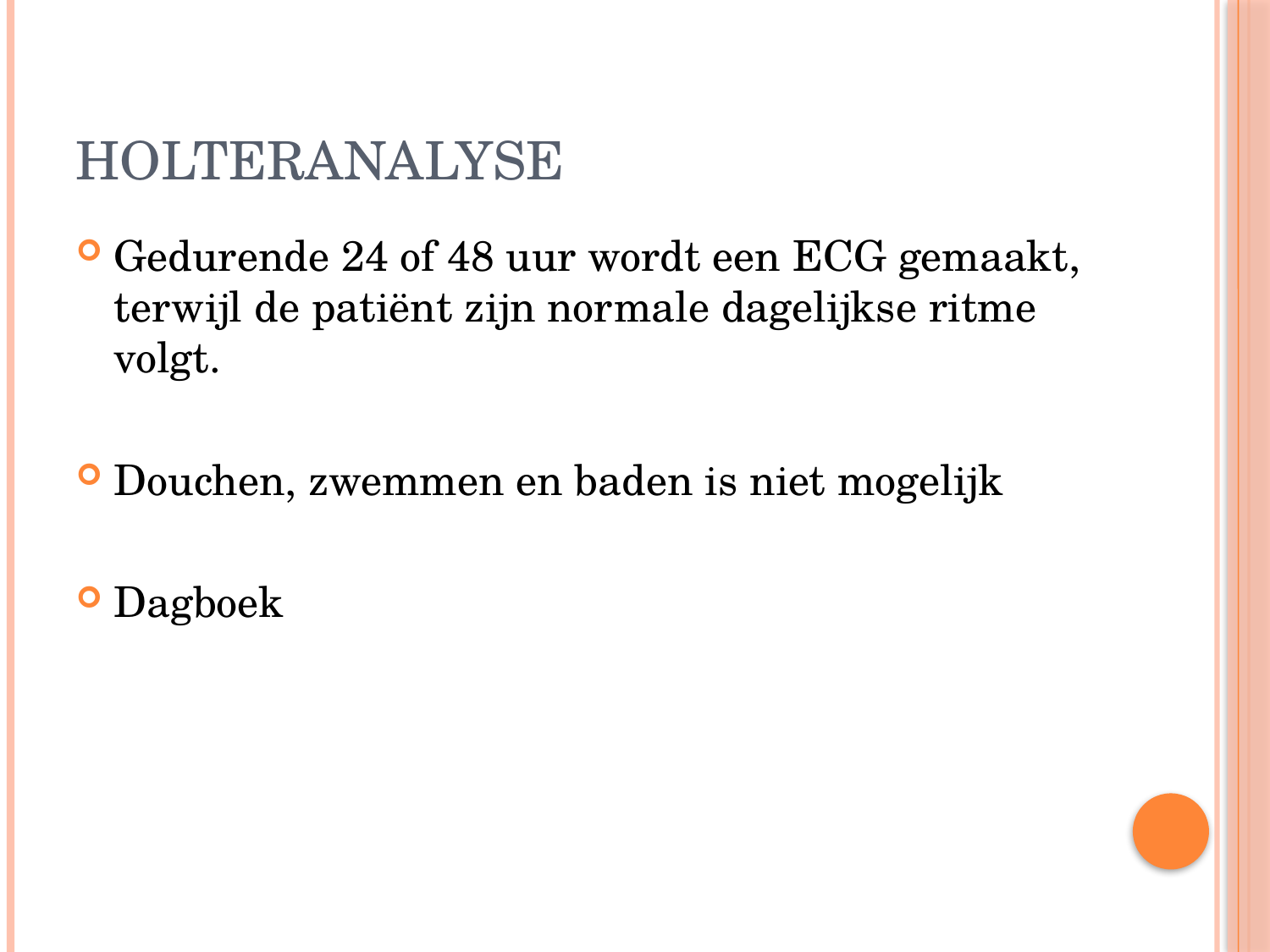

# Holteranalyse
Gedurende 24 of 48 uur wordt een ECG gemaakt, terwijl de patiënt zijn normale dagelijkse ritme volgt.

Douchen, zwemmen en baden is niet mogelijk

Dagboek